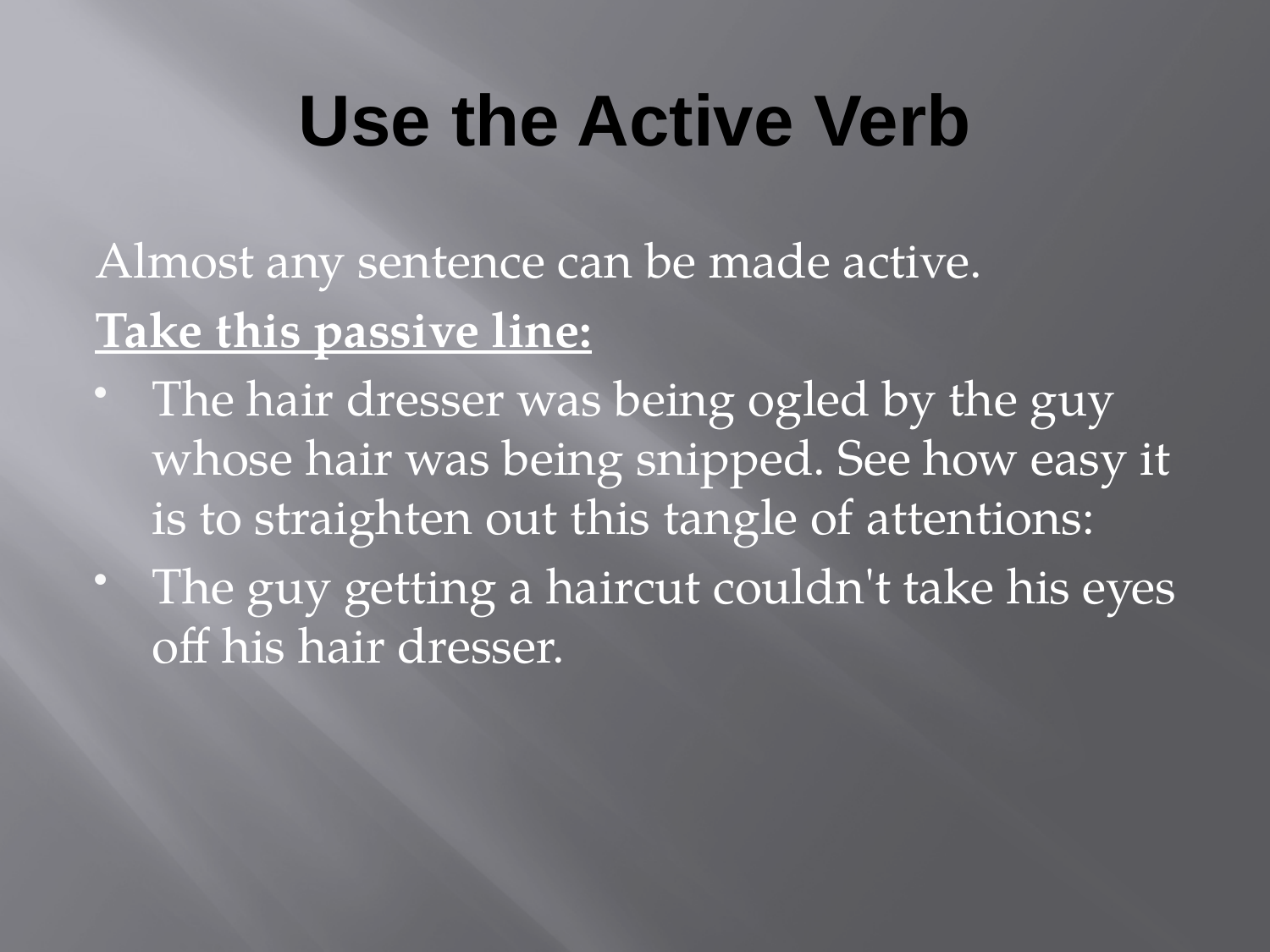

# Use the Active Verb
Almost any sentence can be made active.
Take this passive line:
The hair dresser was being ogled by the guy whose hair was being snipped. See how easy it is to straighten out this tangle of attentions:
The guy getting a haircut couldn't take his eyes off his hair dresser.